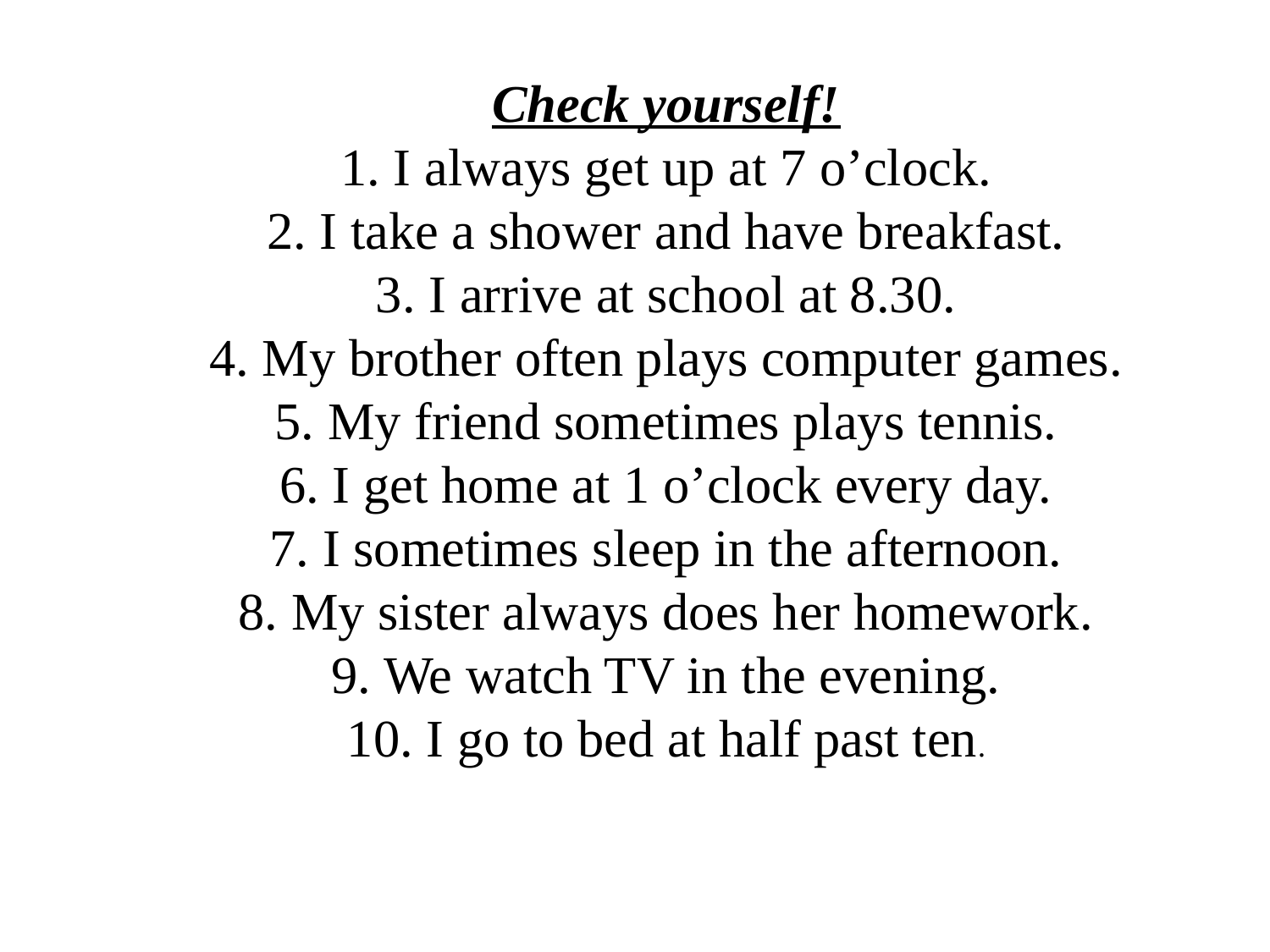

Check yourself!
1. I always get up at 7 o’clock.
2. I take a shower and have breakfast.
3. I arrive at school at 8.30.
4. My brother often plays computer games.
5. My friend sometimes plays tennis.
6. I get home at 1 o’clock every day.
7. I sometimes sleep in the afternoon.
8. My sister always does her homework.
9. We watch TV in the evening.
10. I go to bed at half past ten.